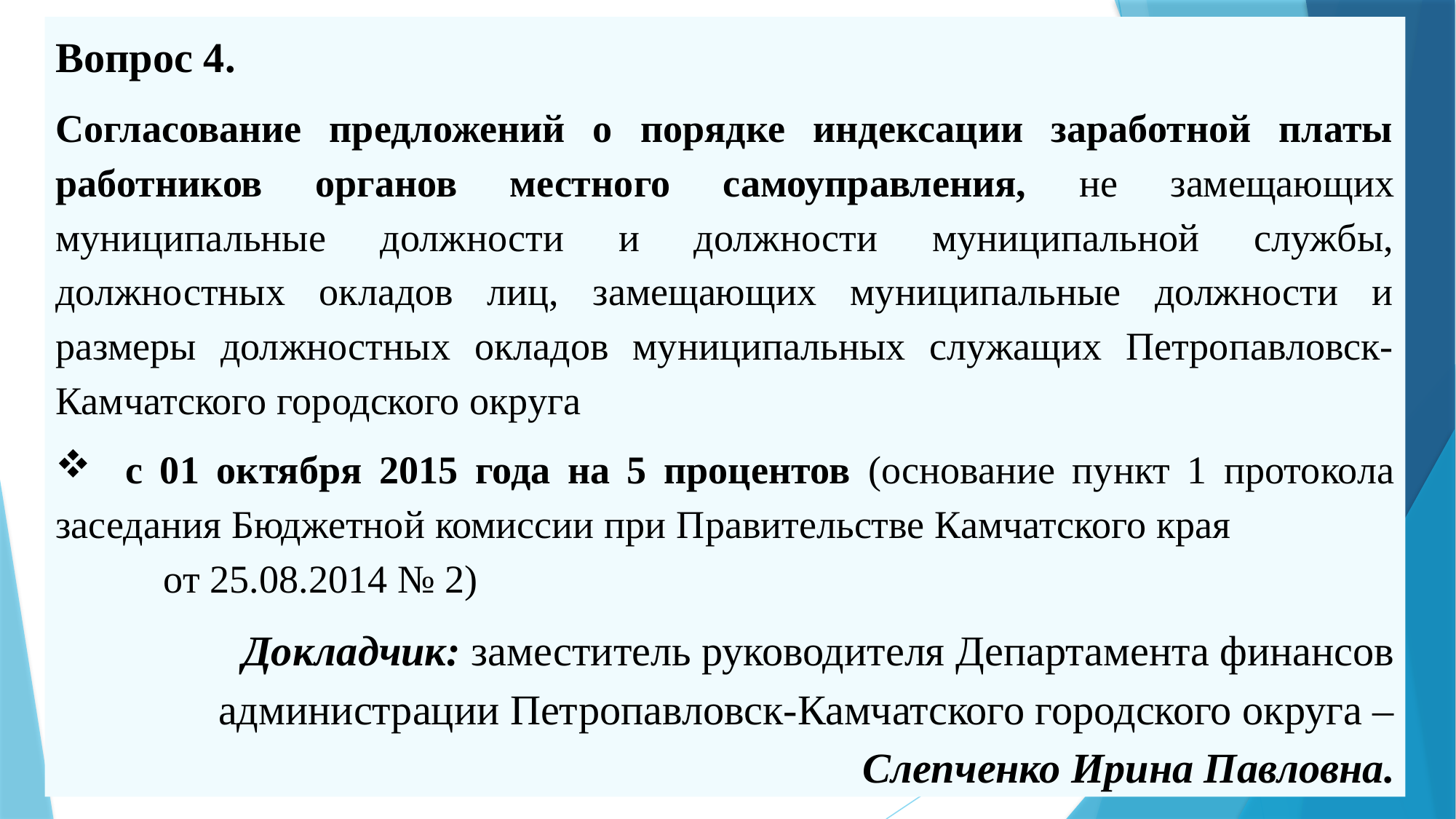

Вопрос 4.
Согласование предложений о порядке индексации заработной платы работников органов местного самоуправления, не замещающих муниципальные должности и должности муниципальной службы, должностных окладов лиц, замещающих муниципальные должности и размеры должностных окладов муниципальных служащих Петропавловск-Камчатского городского округа
  с 01 октября 2015 года на 5 процентов (основание пункт 1 протокола заседания Бюджетной комиссии при Правительстве Камчатского края                            от 25.08.2014 № 2)
Докладчик: заместитель руководителя Департамента финансов администрации Петропавловск-Камчатского городского округа – Слепченко Ирина Павловна.
22